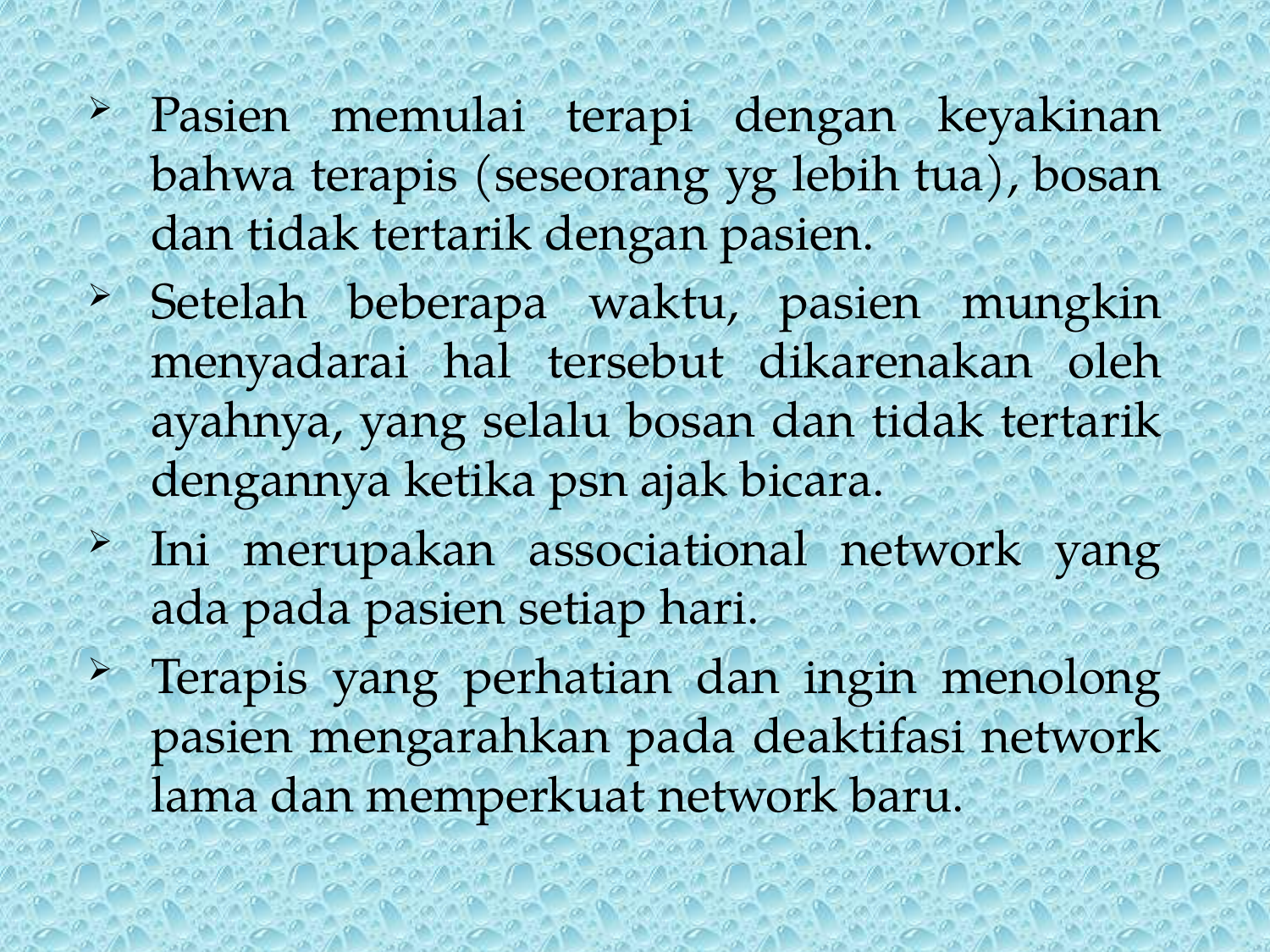

Pasien memulai terapi dengan keyakinan bahwa terapis (seseorang yg lebih tua), bosan dan tidak tertarik dengan pasien.
Setelah beberapa waktu, pasien mungkin menyadarai hal tersebut dikarenakan oleh ayahnya, yang selalu bosan dan tidak tertarik dengannya ketika psn ajak bicara.
Ini merupakan associational network yang ada pada pasien setiap hari.
Terapis yang perhatian dan ingin menolong pasien mengarahkan pada deaktifasi network lama dan memperkuat network baru.